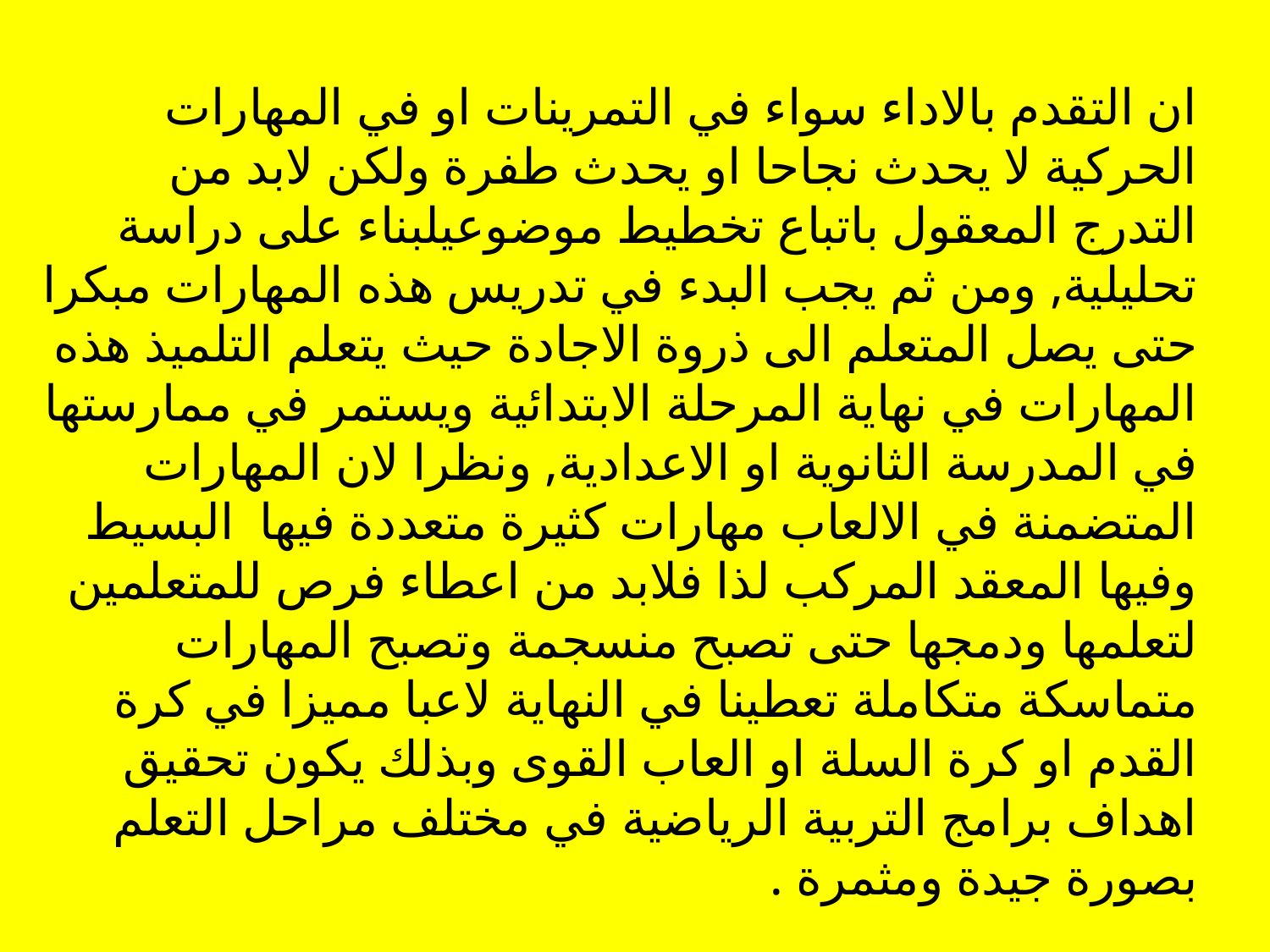

ان التقدم بالاداء سواء في التمرينات او في المهارات الحركية لا يحدث نجاحا او يحدث طفرة ولكن لابد من التدرج المعقول باتباع تخطيط موضوعيلبناء على دراسة تحليلية, ومن ثم يجب البدء في تدريس هذه المهارات مبكرا حتى يصل المتعلم الى ذروة الاجادة حيث يتعلم التلميذ هذه المهارات في نهاية المرحلة الابتدائية ويستمر في ممارستها في المدرسة الثانوية او الاعدادية, ونظرا لان المهارات المتضمنة في الالعاب مهارات كثيرة متعددة فيها  البسيط وفيها المعقد المركب لذا فلابد من اعطاء فرص للمتعلمين لتعلمها ودمجها حتى تصبح منسجمة وتصبح المهارات متماسكة متكاملة تعطينا في النهاية لاعبا مميزا في كرة القدم او كرة السلة او العاب القوى وبذلك يكون تحقيق اهداف برامج التربية الرياضية في مختلف مراحل التعلم بصورة جيدة ومثمرة .